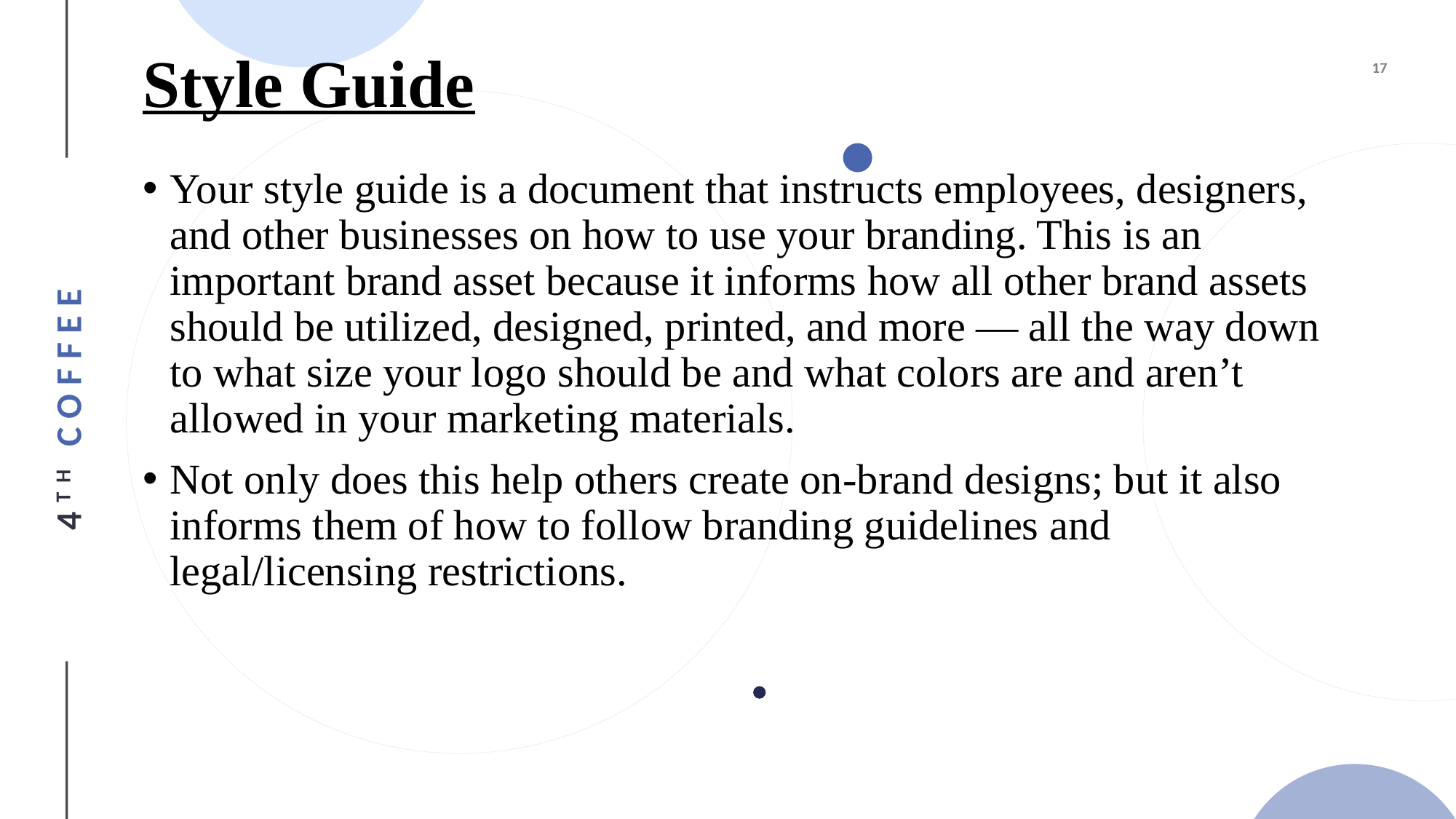

# Style Guide
Your style guide is a document that instructs employees, designers, and other businesses on how to use your branding. This is an important brand asset because it informs how all other brand assets should be utilized, designed, printed, and more — all the way down to what size your logo should be and what colors are and aren’t allowed in your marketing materials.
Not only does this help others create on-brand designs; but it also informs them of how to follow branding guidelines and legal/licensing restrictions.